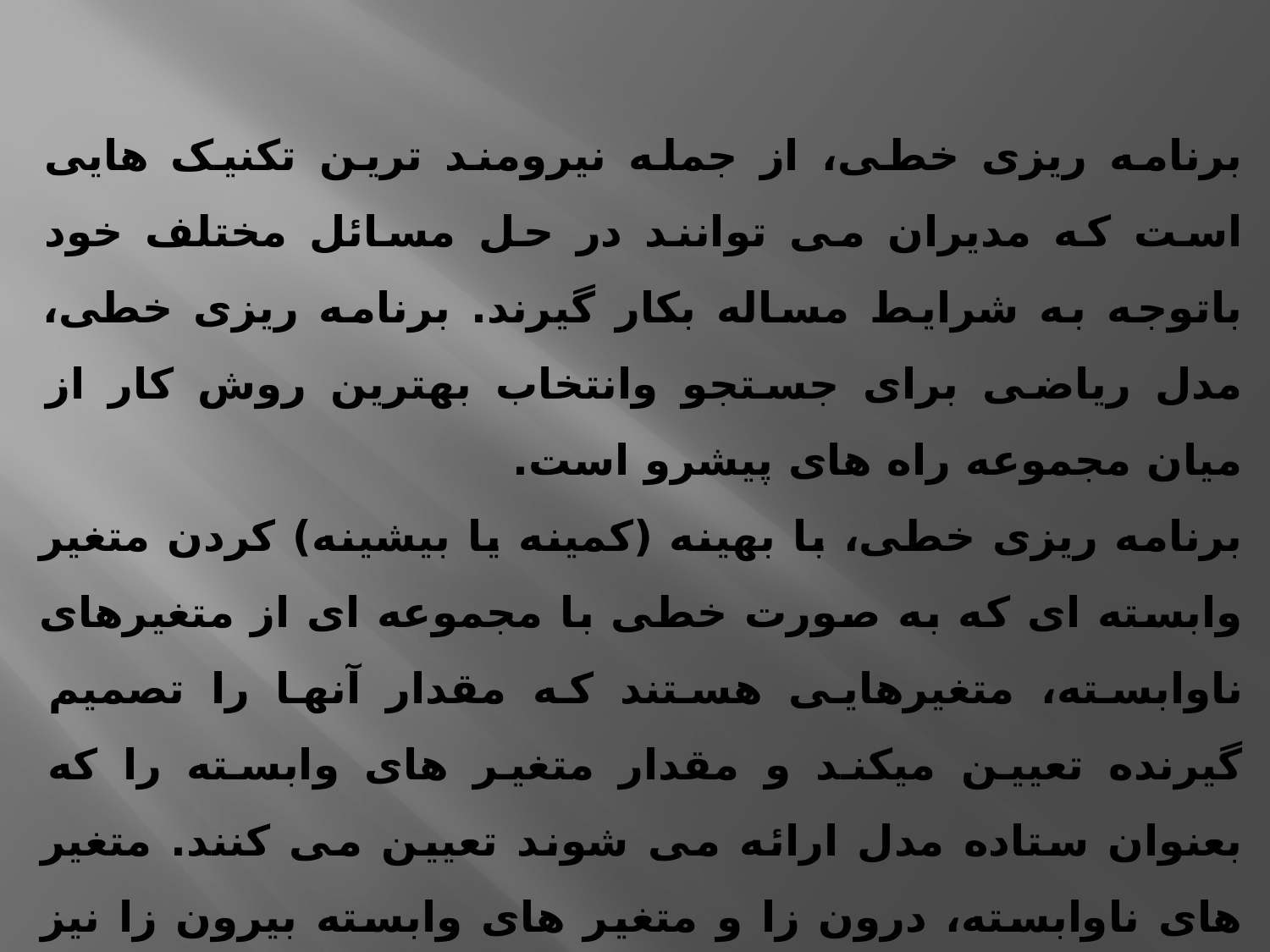

برنامه ریزی خطی، از جمله نیرومند ترین تکنیک هایی است که مدیران می توانند در حل مسائل مختلف خود باتوجه به شرایط مساله بکار گیرند. برنامه ریزی خطی، مدل ریاضی برای جستجو وانتخاب بهترین روش کار از میان مجموعه راه های پیشرو است.
برنامه ریزی خطی، با بهینه (کمینه یا بیشینه) کردن متغیر وابسته ای که به صورت خطی با مجموعه ای از متغیرهای ناوابسته، متغیرهایی هستند که مقدار آنها را تصمیم گیرنده تعیین میکند و مقدار متغیر های وابسته را که بعنوان ستاده مدل ارائه می شوند تعیین می کنند. متغیر های ناوابسته، درون زا و متغیر های وابسته بیرون زا نیز نامیده می شوند.